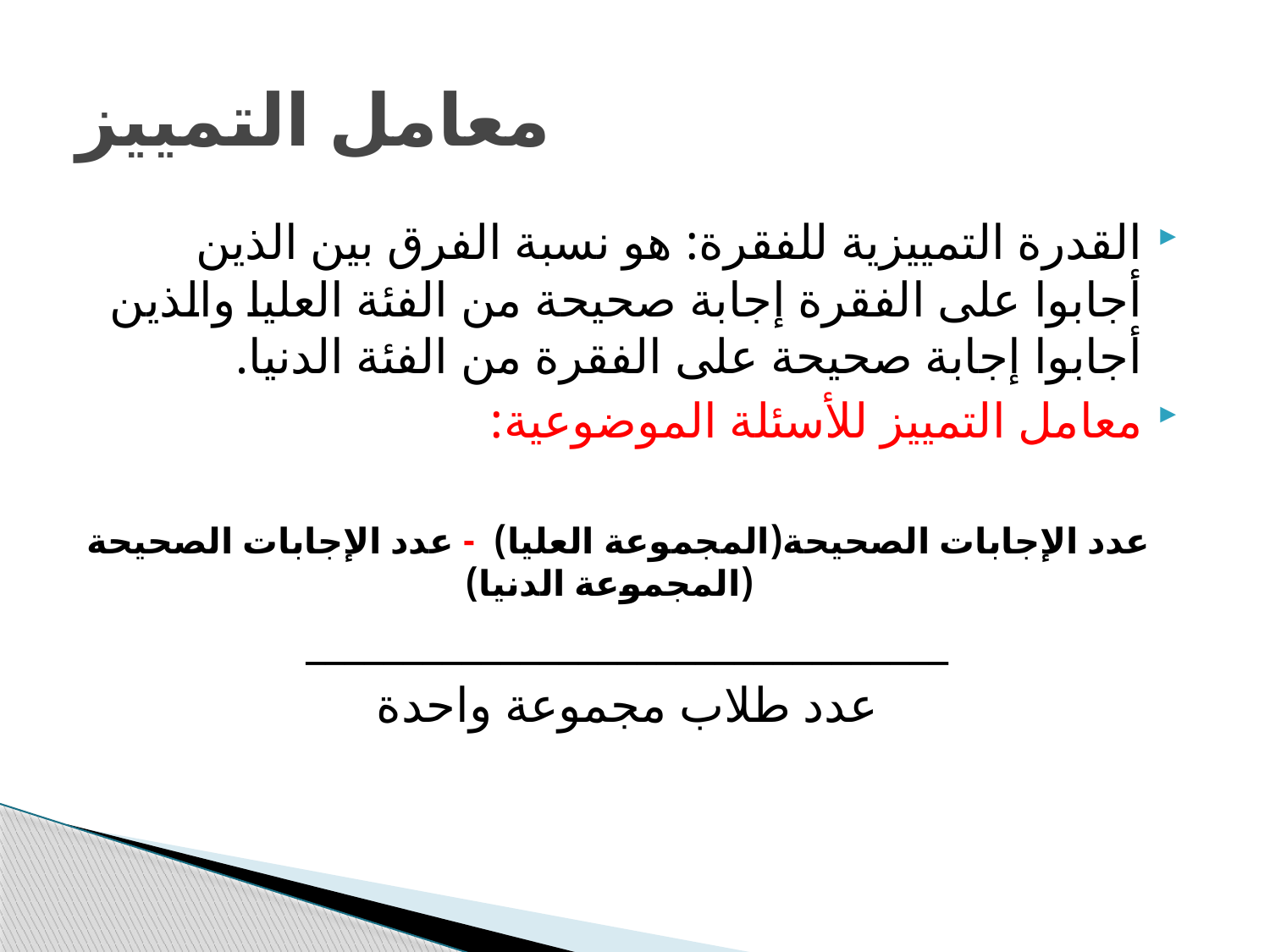

# معامل التمييز
القدرة التمييزية للفقرة: هو نسبة الفرق بين الذين أجابوا على الفقرة إجابة صحيحة من الفئة العليا والذين أجابوا إجابة صحيحة على الفقرة من الفئة الدنيا.
معامل التمييز للأسئلة الموضوعية:

  عدد الإجابات الصحيحة(المجموعة العليا)  - عدد الإجابات الصحيحة (المجموعة الدنيا)
_________________________________
عدد طلاب مجموعة واحدة